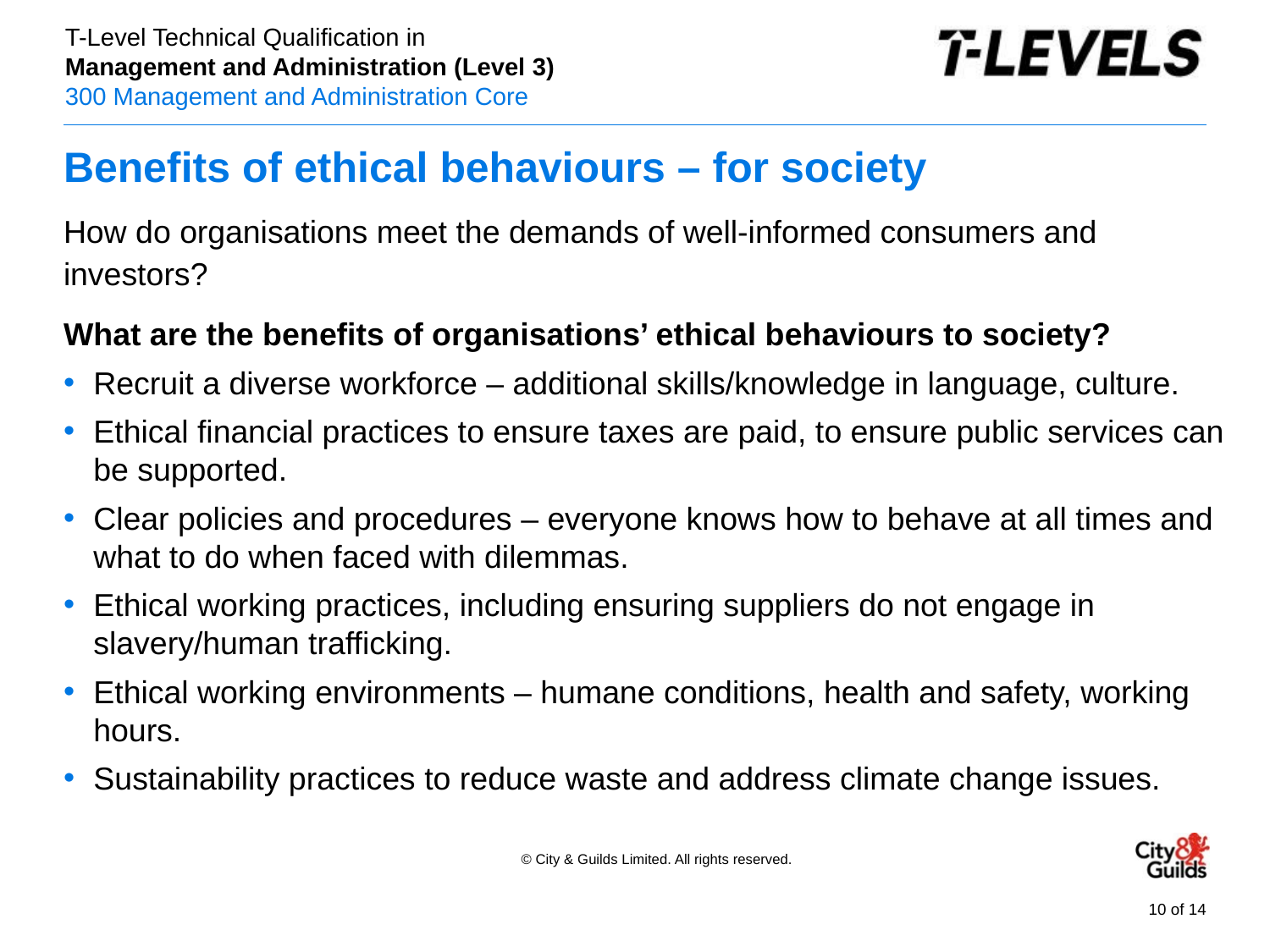

# Benefits of ethical behaviours – for society
How do organisations meet the demands of well-informed consumers and investors?
What are the benefits of organisations’ ethical behaviours to society?
Recruit a diverse workforce – additional skills/knowledge in language, culture.
Ethical financial practices to ensure taxes are paid, to ensure public services can be supported.
Clear policies and procedures – everyone knows how to behave at all times and what to do when faced with dilemmas.
Ethical working practices, including ensuring suppliers do not engage in slavery/human trafficking.
Ethical working environments – humane conditions, health and safety, working hours.
Sustainability practices to reduce waste and address climate change issues.